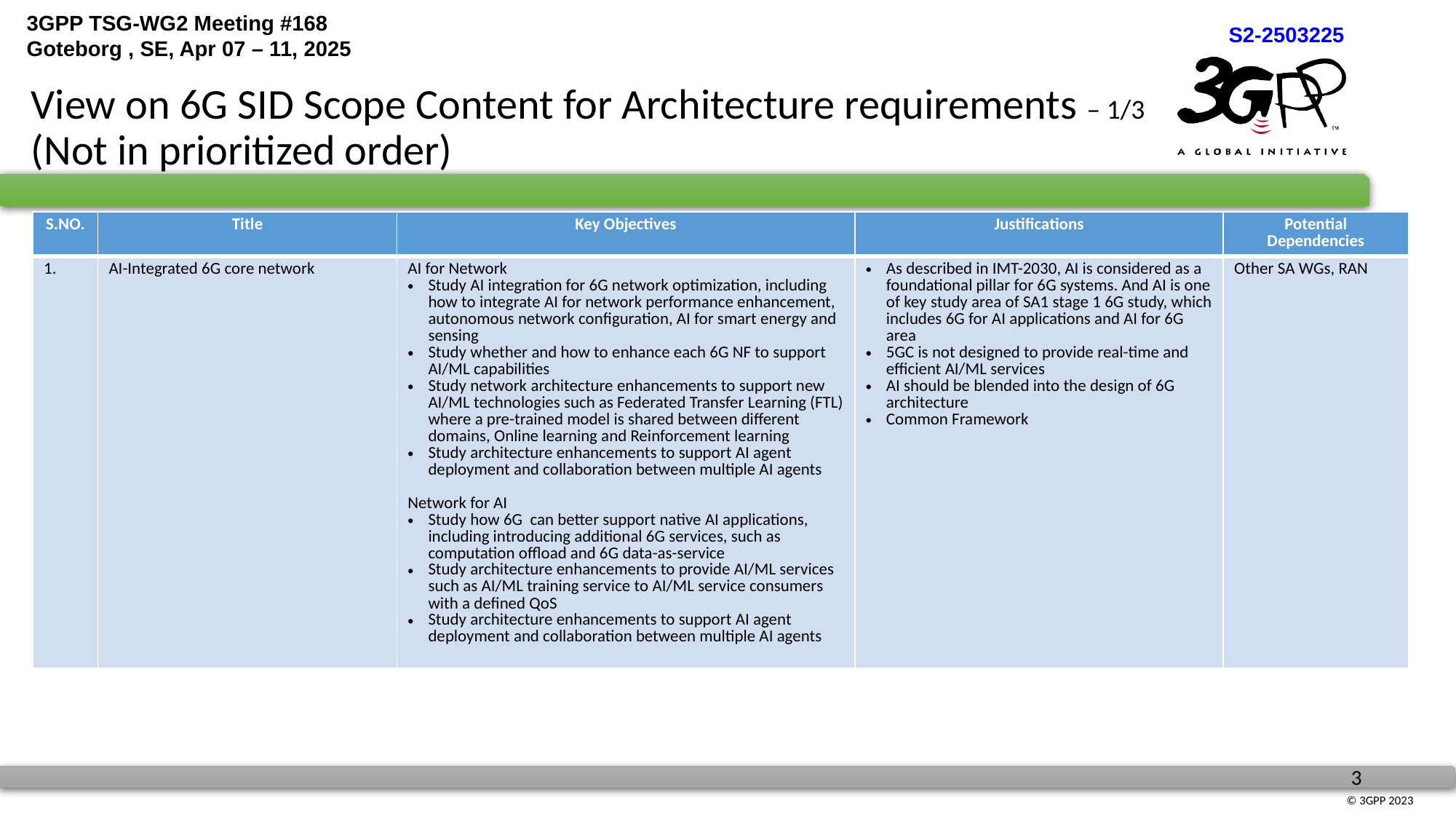

# View on 6G SID Scope Content for Architecture requirements – 1/3 (Not in prioritized order)
| S.NO. | Title | Key Objectives | Justifications | Potential Dependencies |
| --- | --- | --- | --- | --- |
| 1. | AI-Integrated 6G core network | AI for Network Study AI integration for 6G network optimization, including how to integrate AI for network performance enhancement, autonomous network configuration, AI for smart energy and sensing Study whether and how to enhance each 6G NF to support AI/ML capabilities Study network architecture enhancements to support new AI/ML technologies such as Federated Transfer Learning (FTL) where a pre-trained model is shared between different domains, Online learning and Reinforcement learning Study architecture enhancements to support AI agent deployment and collaboration between multiple AI agents Network for AI Study how 6G can better support native AI applications, including introducing additional 6G services, such as computation offload and 6G data-as-service Study architecture enhancements to provide AI/ML services such as AI/ML training service to AI/ML service consumers with a defined QoS Study architecture enhancements to support AI agent deployment and collaboration between multiple AI agents | As described in IMT-2030, AI is considered as a foundational pillar for 6G systems. And AI is one of key study area of SA1 stage 1 6G study, which includes 6G for AI applications and AI for 6G area 5GC is not designed to provide real-time and efficient AI/ML services AI should be blended into the design of 6G architecture Common Framework | Other SA WGs, RAN |